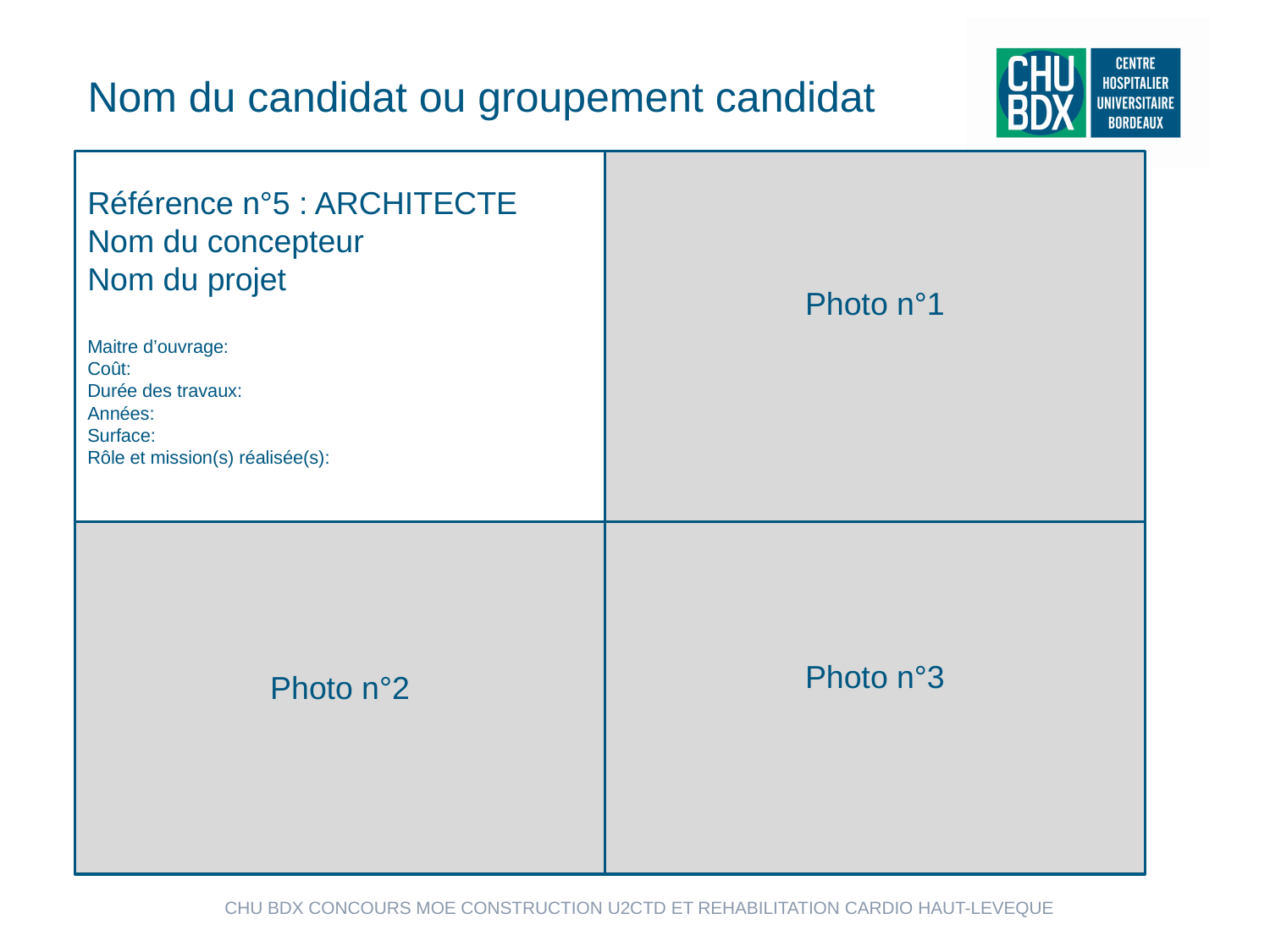

# Nom du candidat ou groupement candidat
Référence n°5 : ARCHITECTE
Nom du concepteur
Nom du projet

Maitre d’ouvrage:
Coût:
Durée des travaux:
Années:
Surface:
Rôle et mission(s) réalisée(s):

Photo n°1

Photo n°2

Photo n°3

CHU BDX CONCOURS MOE CONSTRUCTION U2CTD ET REHABILITATION CARDIO HAUT-LEVEQUE